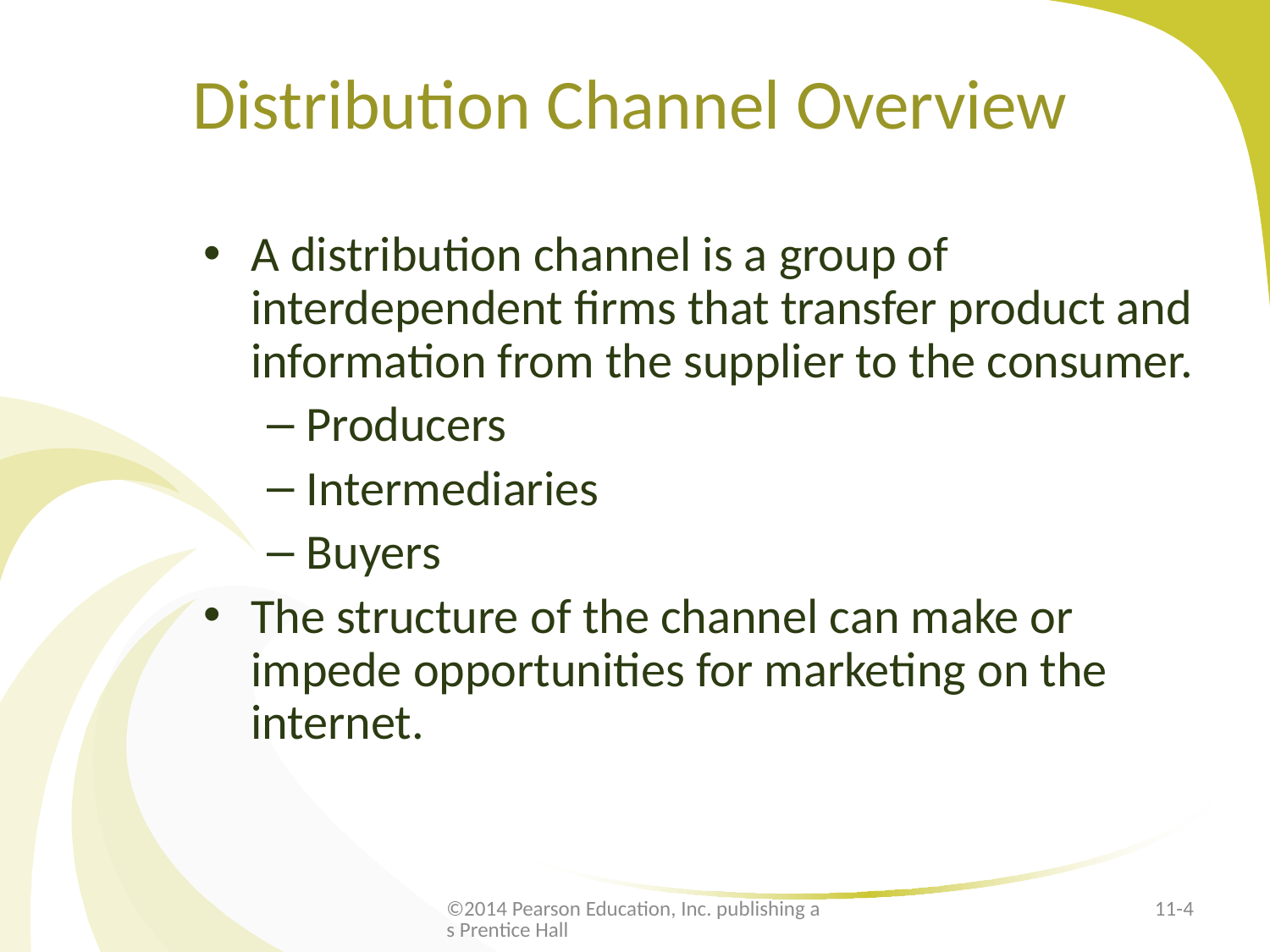

# Distribution Channel Overview
A distribution channel is a group of interdependent firms that transfer product and information from the supplier to the consumer.
Producers
Intermediaries
Buyers
The structure of the channel can make or impede opportunities for marketing on the internet.
©2014 Pearson Education, Inc. publishing as Prentice Hall
11-4